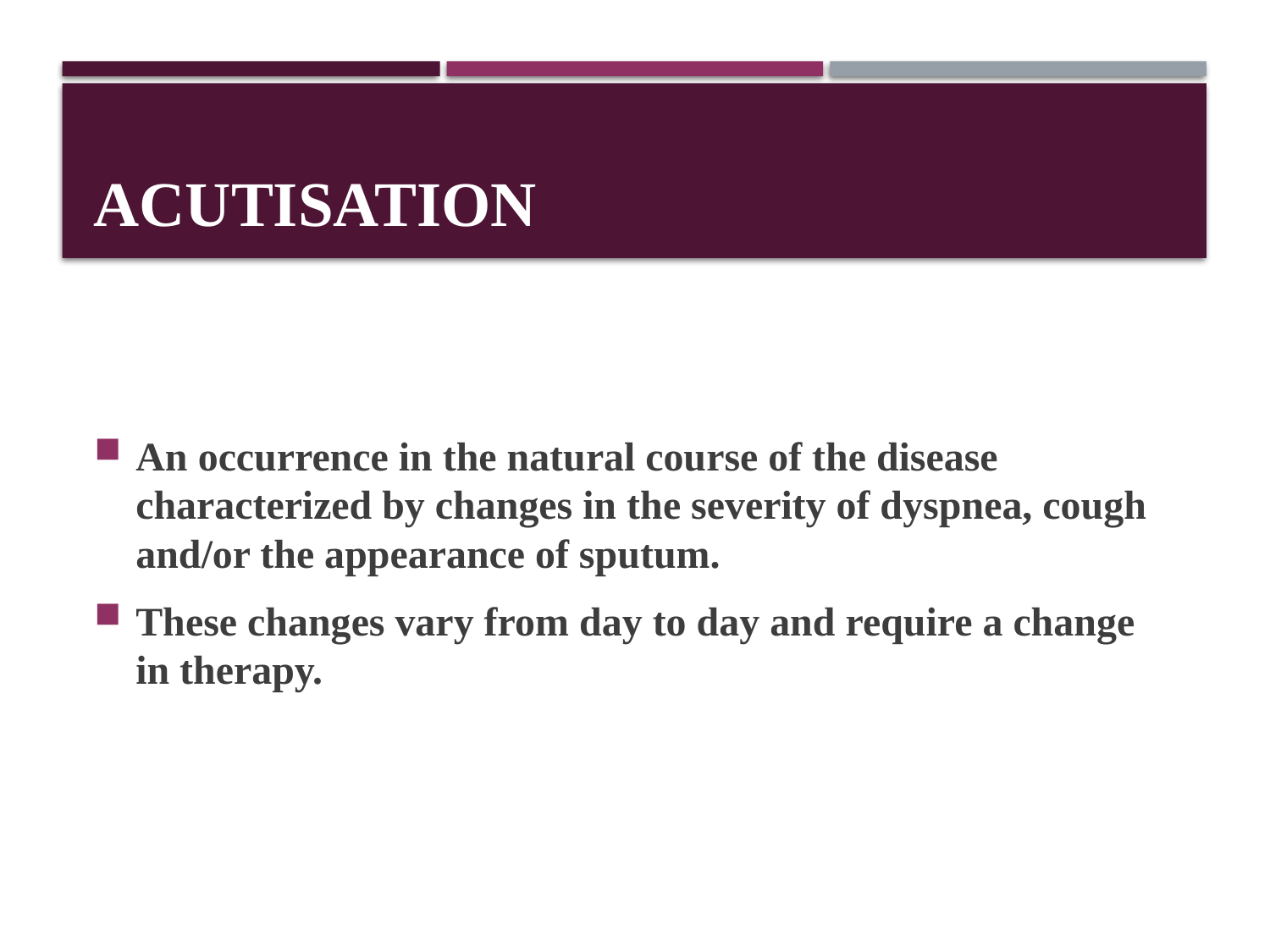

# ACUTISATION
An occurrence in the natural course of the disease characterized by changes in the severity of dyspnea, cough and/or the appearance of sputum.
These changes vary from day to day and require a change in therapy.